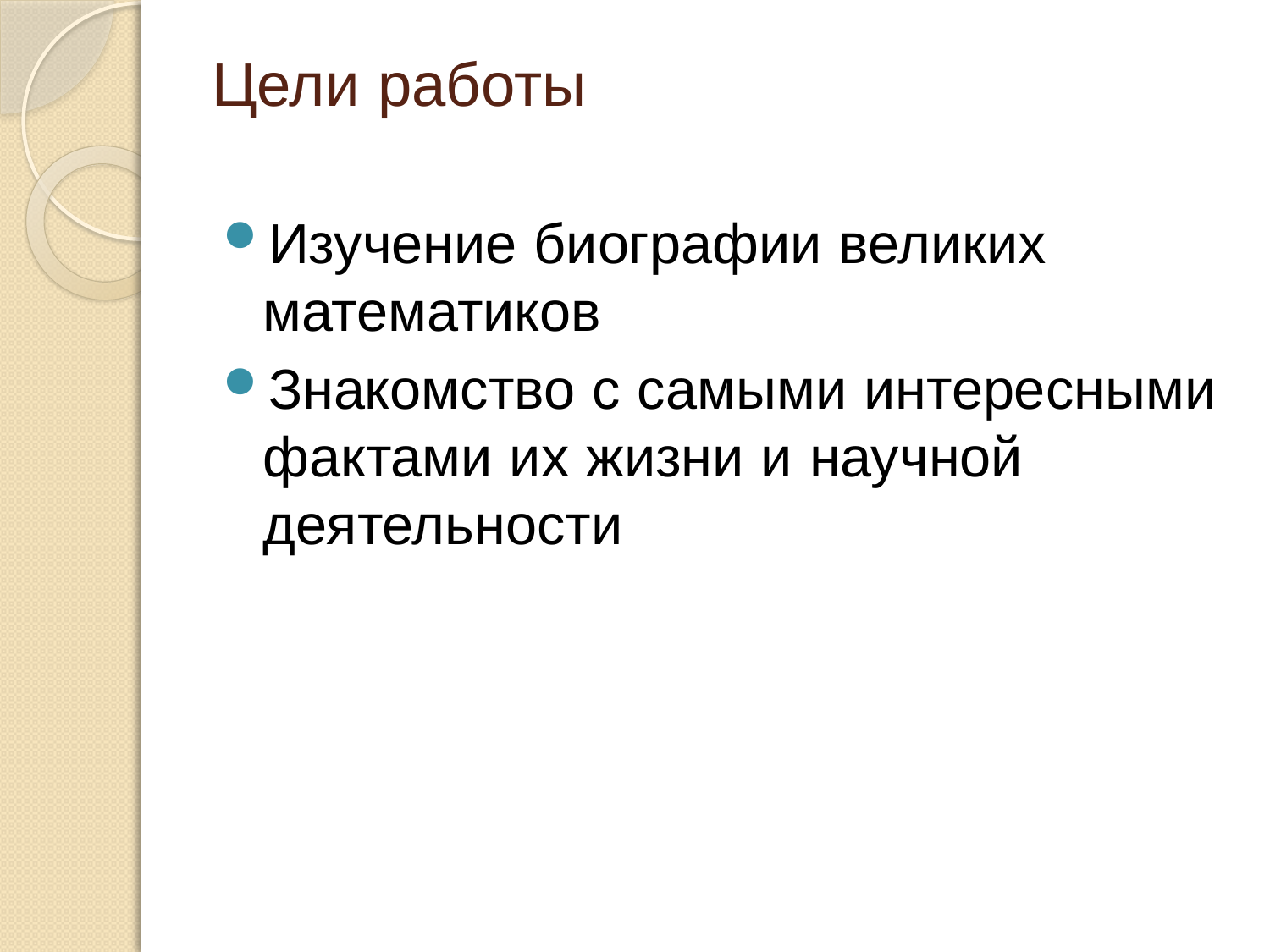

# Цели работы
Изучение биографии великих математиков
Знакомство с самыми интересными фактами их жизни и научной деятельности